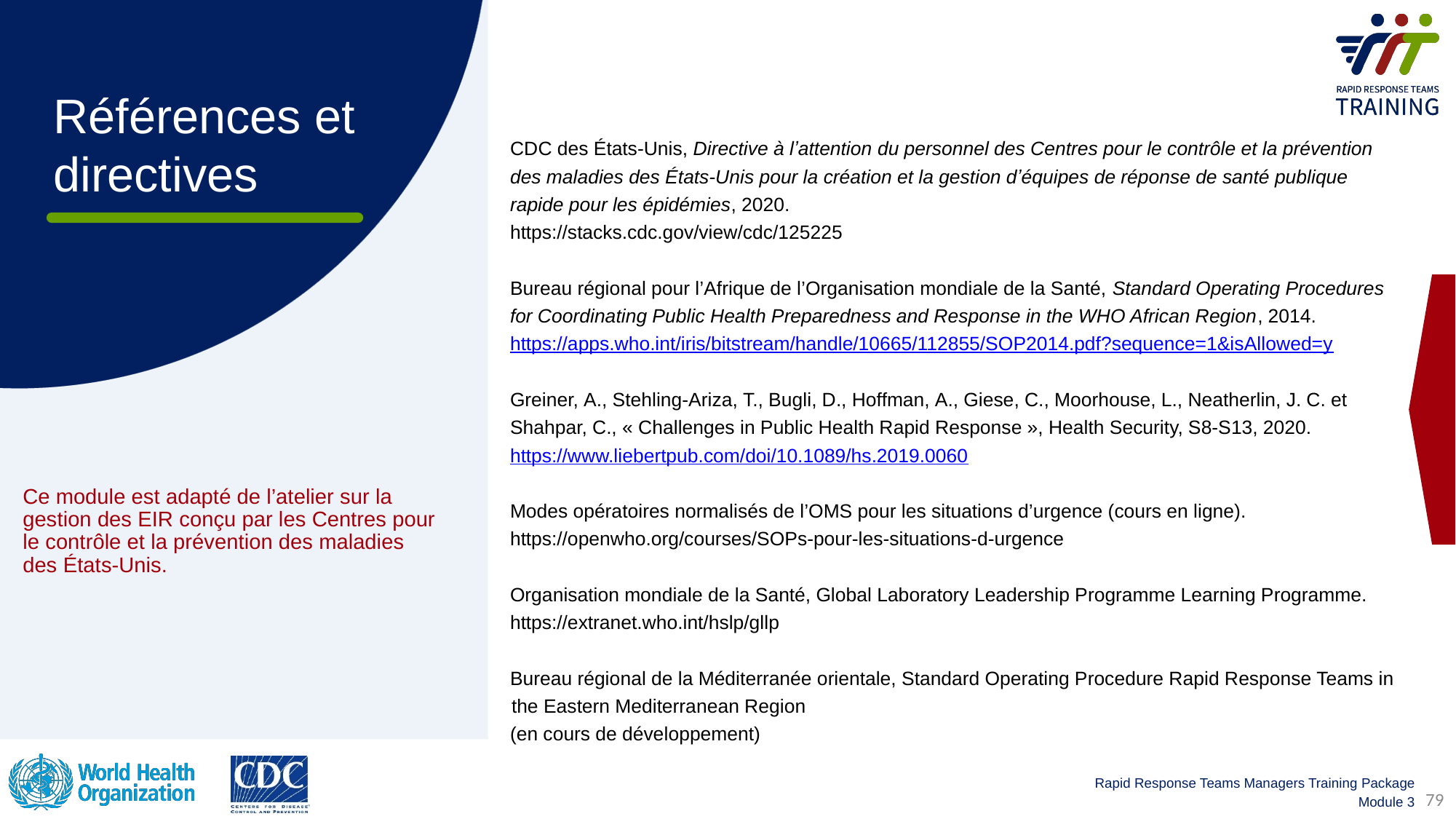

CDC des États-Unis, Directive à lʼattention du personnel des Centres pour le contrôle et la prévention des maladies des États-Unis pour la création et la gestion dʼéquipes de réponse de santé publique rapide pour les épidémies, 2020.
https://stacks.cdc.gov/view/cdc/125225

Bureau régional pour l’Afrique de l’Organisation mondiale de la Santé, Standard Operating Procedures for Coordinating Public Health Preparedness and Response in the WHO African Region, 2014. https://apps.who.int/iris/bitstream/handle/10665/112855/SOP2014.pdf?sequence=1&isAllowed=y

Greiner, A., Stehling-Ariza, T., Bugli, D., Hoffman, A., Giese, C., Moorhouse, L., Neatherlin, J. C. et Shahpar, C., « Challenges in Public Health Rapid Response », Health Security, S8-S13, 2020. https://www.liebertpub.com/doi/10.1089/hs.2019.0060

Modes opératoires normalisés de l’OMS pour les situations d’urgence (cours en ligne).
https://openwho.org/courses/SOPs-pour-les-situations-d-urgence

Organisation mondiale de la Santé, Global Laboratory Leadership Programme Learning Programme.
https://extranet.who.int/hslp/gllp

Bureau régional de la Méditerranée orientale, Standard Operating Procedure Rapid Response Teams in the Eastern Mediterranean Region
(en cours de développement)

# Ce module est adapté de l’atelier sur la gestion des EIR conçu par les Centres pour le contrôle et la prévention des maladies des États-Unis.
79